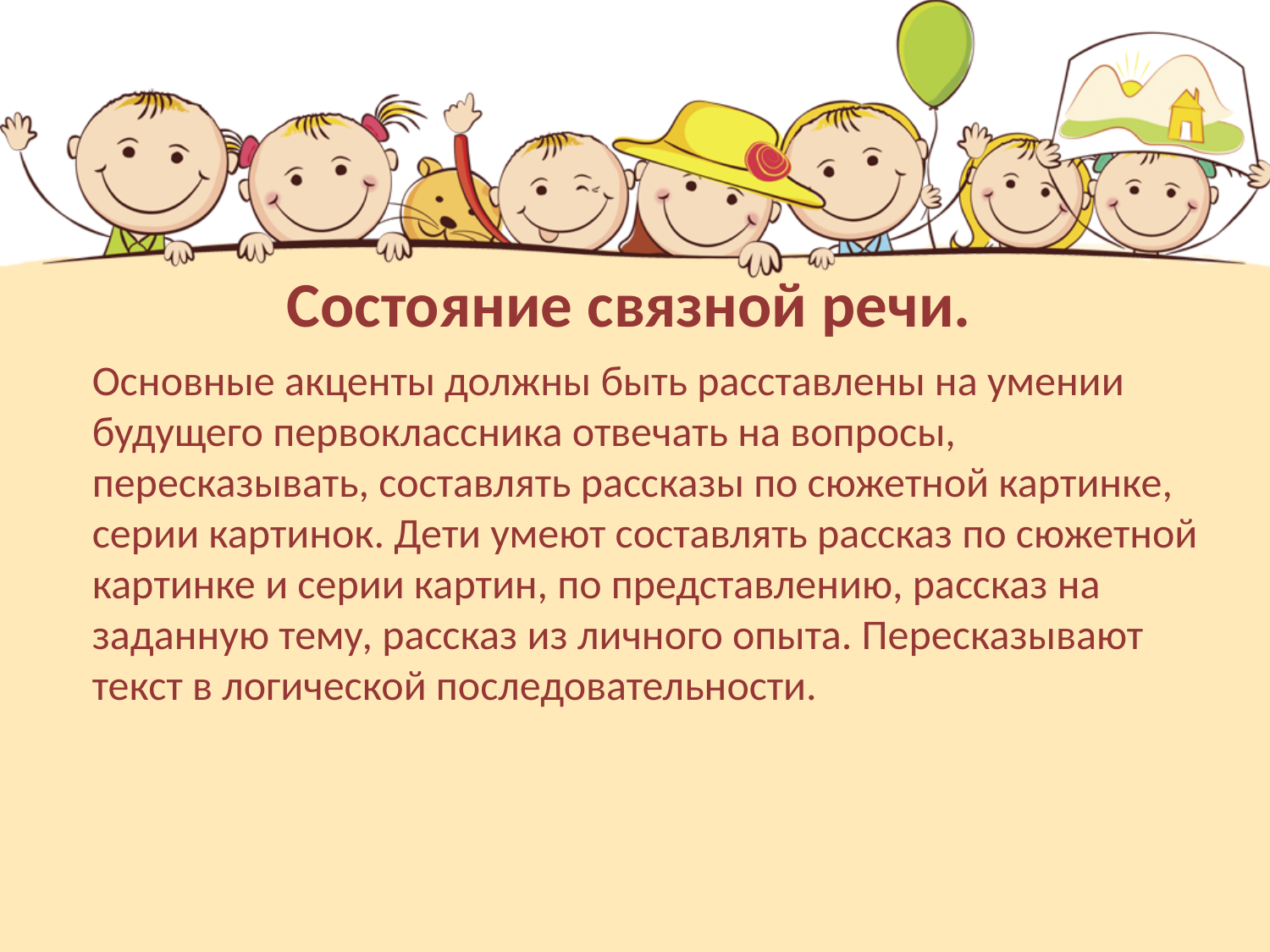

# Состояние связной речи.
Основные акценты должны быть расставлены на умении будущего первоклассника отвечать на вопросы, пересказывать, составлять рассказы по сюжетной картинке, серии картинок. Дети умеют составлять рассказ по сюжетной картинке и серии картин, по представлению, рассказ на заданную тему, рассказ из личного опыта. Пересказывают текст в логической последовательности.